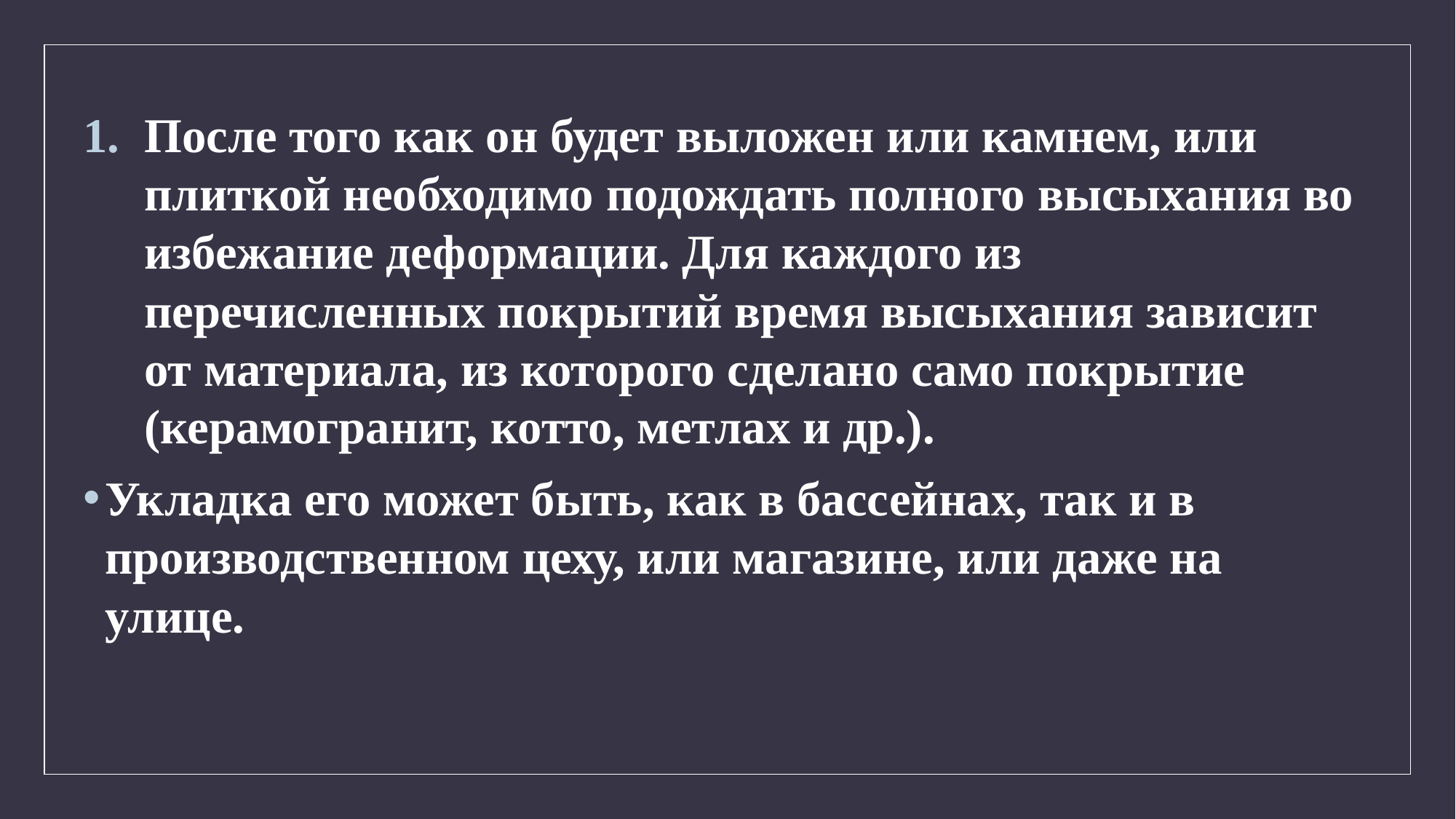

После того как он будет выложен или камнем, или плиткой необходимо подождать полного высыхания во избежание деформации. Для каждого из перечисленных покрытий время высыхания зависит от материала, из которого сделано само покрытие (керамогранит, котто, метлах и др.).
Укладка его может быть, как в бассейнах, так и в производственном цеху, или магазине, или даже на улице.